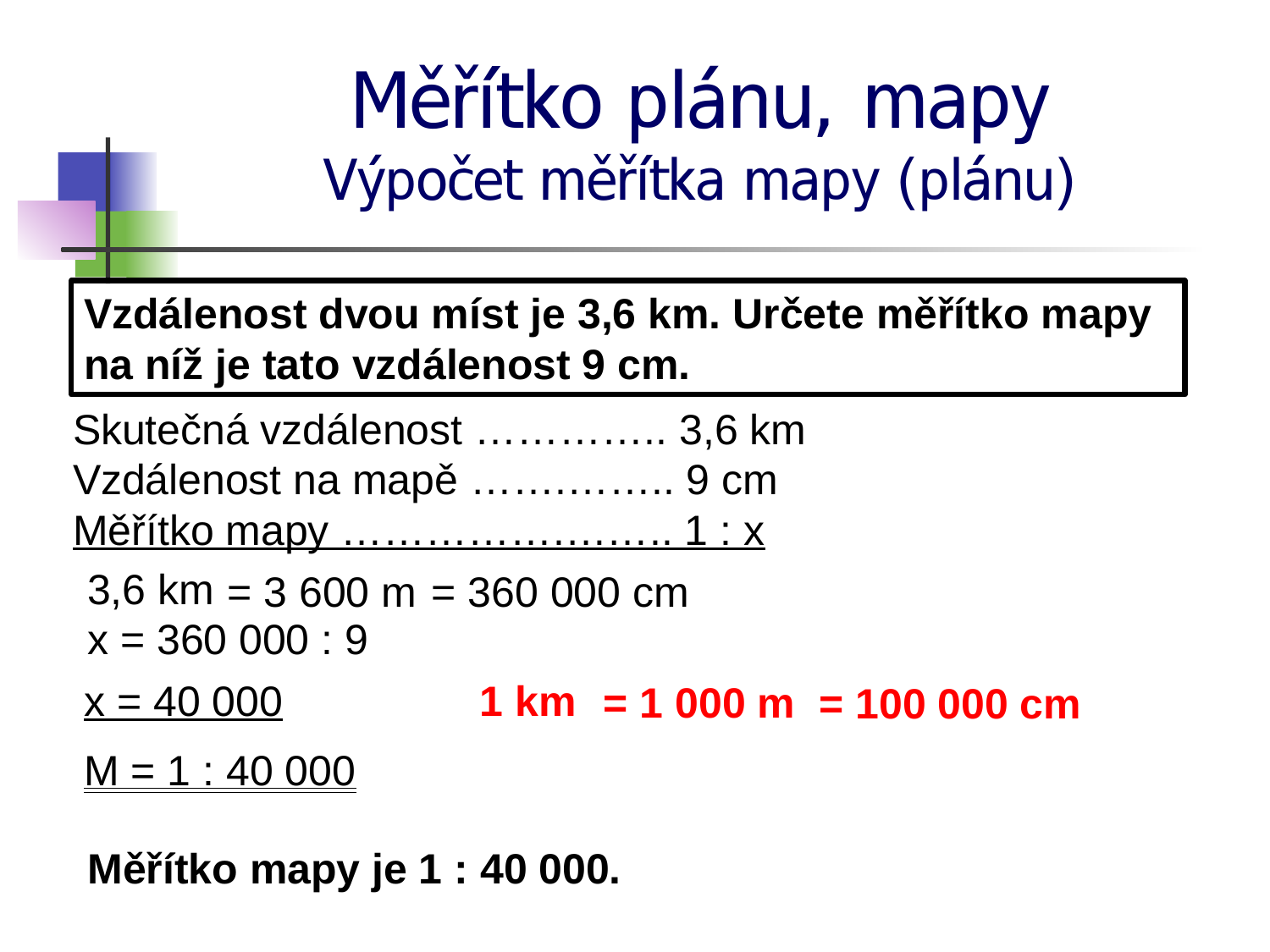

# Měřítko plánu, mapy Výpočet měřítka mapy (plánu)
Vzdálenost dvou míst je 3,6 km. Určete měřítko mapy
na níž je tato vzdálenost 9 cm.
Skutečná vzdálenost ………….. 3,6 km
Vzdálenost na mapě …….…….. 9 cm
Měřítko mapy …………….…….. 1 : x
3,6 km
= 360 000 cm
= 3 600 m
x = 360 000 : 9
x = 40 000
1 km
= 1 000 m
= 100 000 cm
M = 1 : 40 000
Měřítko mapy je 1 : 40 000.